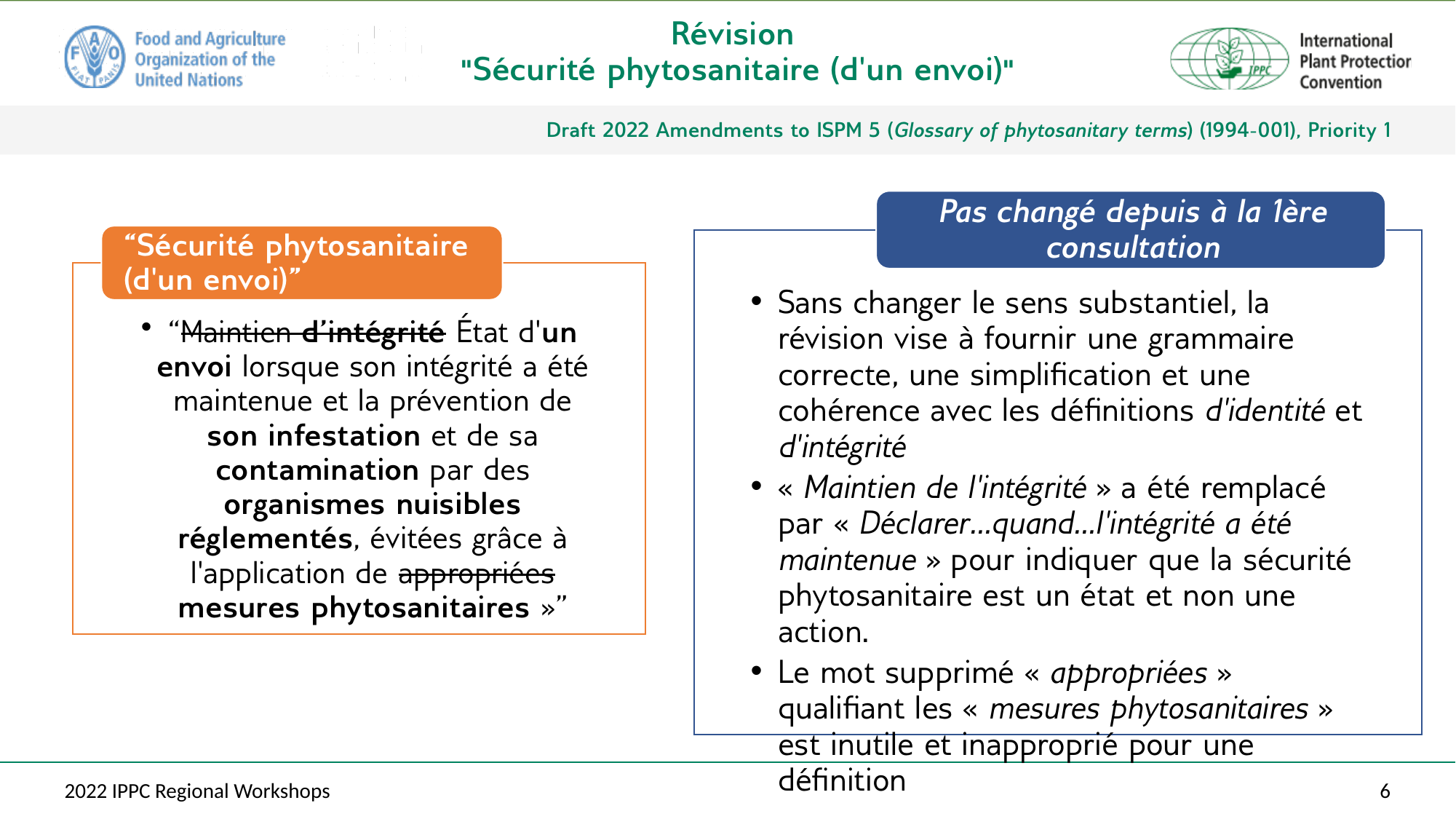

# Révision "Sécurité phytosanitaire (d'un envoi)"
Sans changer le sens substantiel, la révision vise à fournir une grammaire correcte, une simplification et une cohérence avec les définitions d'identité et d'intégrité
« Maintien de l'intégrité » a été remplacé par « Déclarer…quand…l'intégrité a été maintenue » pour indiquer que la sécurité phytosanitaire est un état et non une action.
Le mot supprimé « appropriées » qualifiant les « mesures phytosanitaires » est inutile et inapproprié pour une définition
Pas changé depuis à la 1ère consultation
“Maintien d’intégrité État d'un envoi lorsque son intégrité a été maintenue et la prévention de son infestation et de sa contamination par des organismes nuisibles réglementés, évitées grâce à l'application de appropriées mesures phytosanitaires »”
“Sécurité phytosanitaire (d'un envoi)”